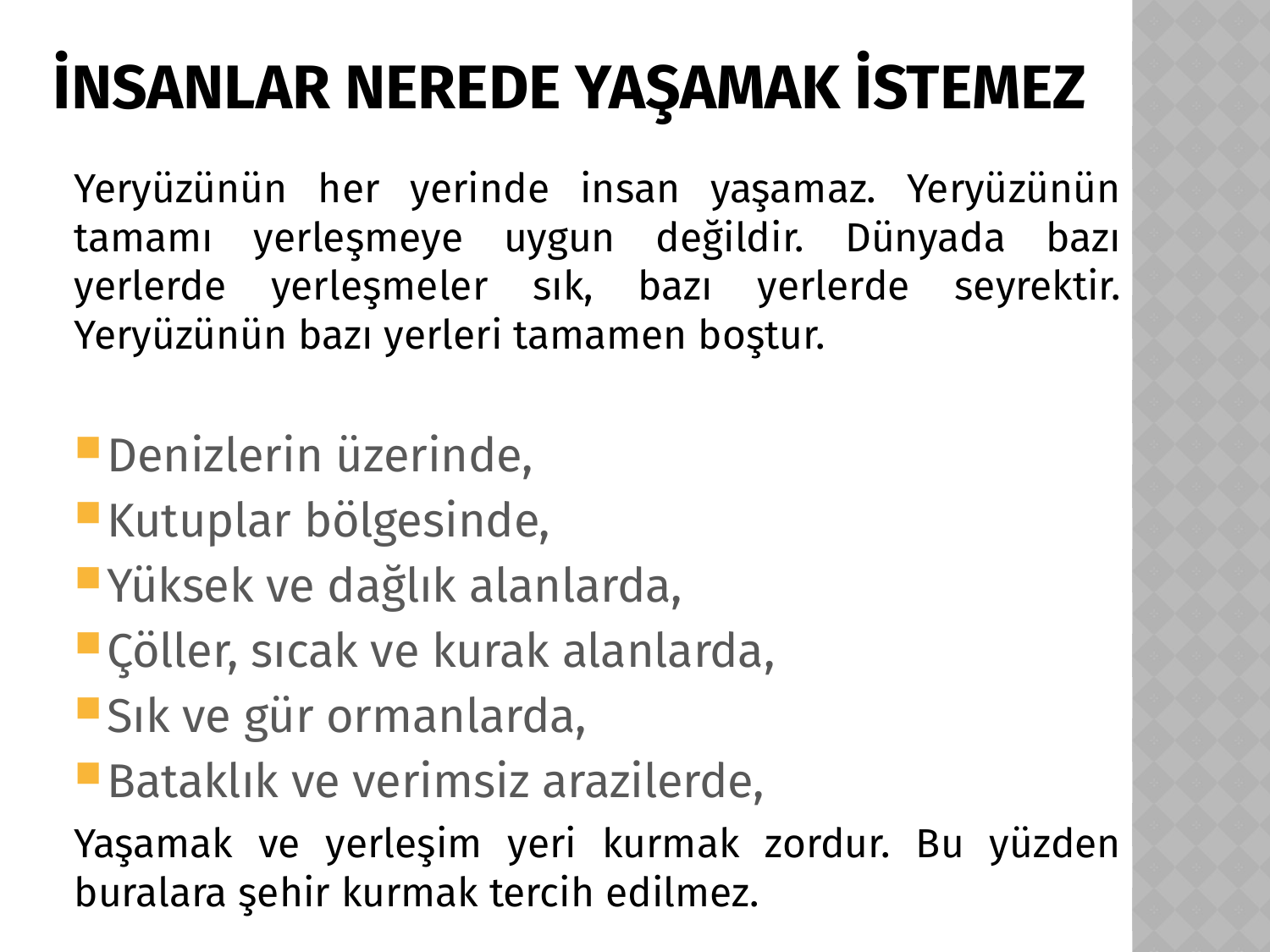

# İNSANLAR NEREDE YAŞAMAK İSTEMEZ
	Yeryüzünün her yerinde insan yaşamaz. Yeryüzünün tamamı yerleşmeye uygun değildir. Dünyada bazı yerlerde yerleşmeler sık, bazı yerlerde seyrektir. Yeryüzünün bazı yerleri tamamen boştur.

Denizlerin üzerinde,
Kutuplar bölgesinde,
Yüksek ve dağlık alanlarda,
Çöller, sıcak ve kurak alanlarda,
Sık ve gür ormanlarda,
Bataklık ve verimsiz arazilerde,
	Yaşamak ve yerleşim yeri kurmak zordur. Bu yüzden buralara şehir kurmak tercih edilmez.